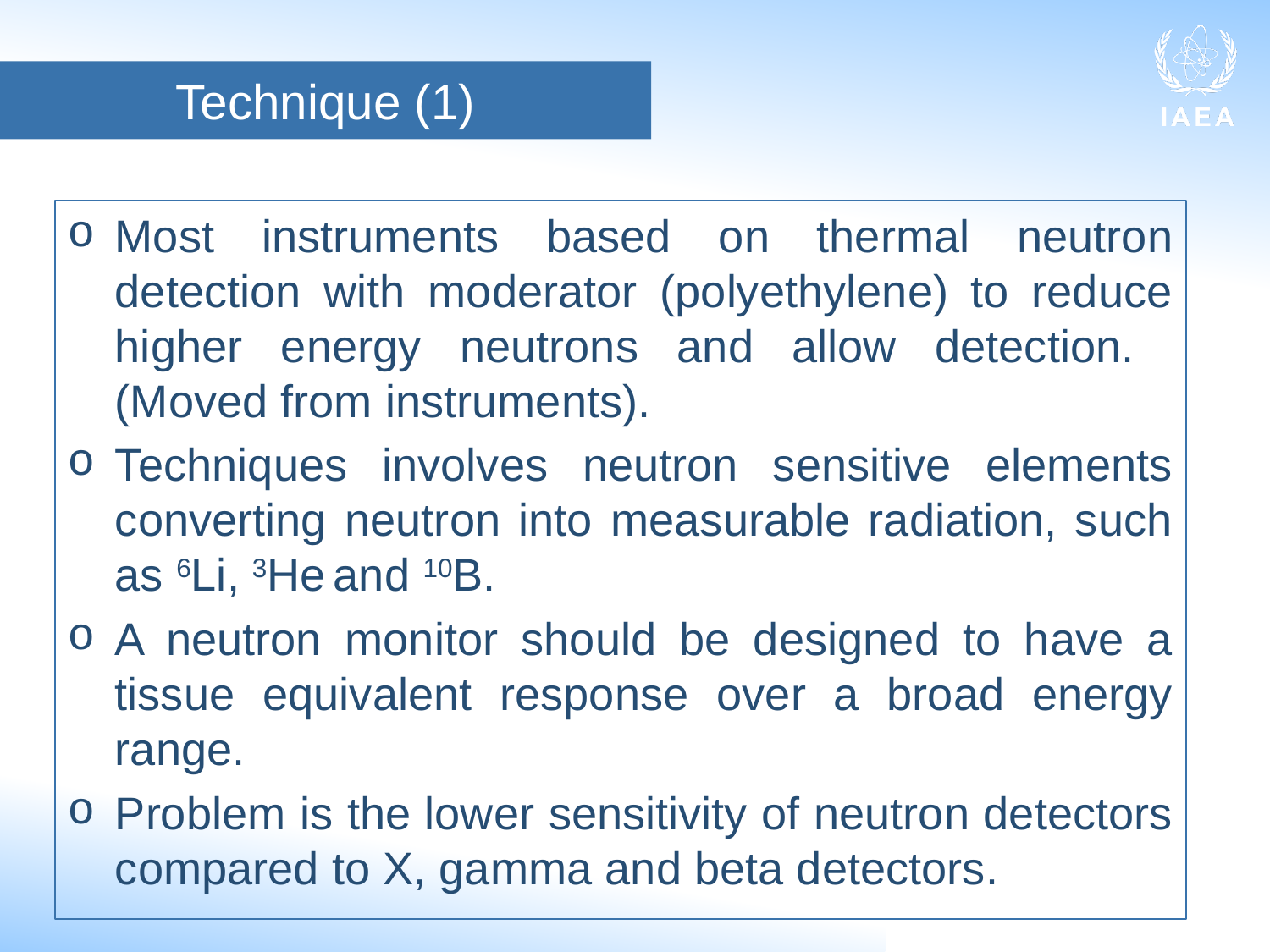

Technique (1)
Most instruments based on thermal neutron detection with moderator (polyethylene) to reduce higher energy neutrons and allow detection.  (Moved from instruments).
Techniques involves neutron sensitive elements converting neutron into measurable radiation, such as 6Li, 3He and 10B.
A neutron monitor should be designed to have a tissue equivalent response over a broad energy range.
Problem is the lower sensitivity of neutron detectors compared to X, gamma and beta detectors.